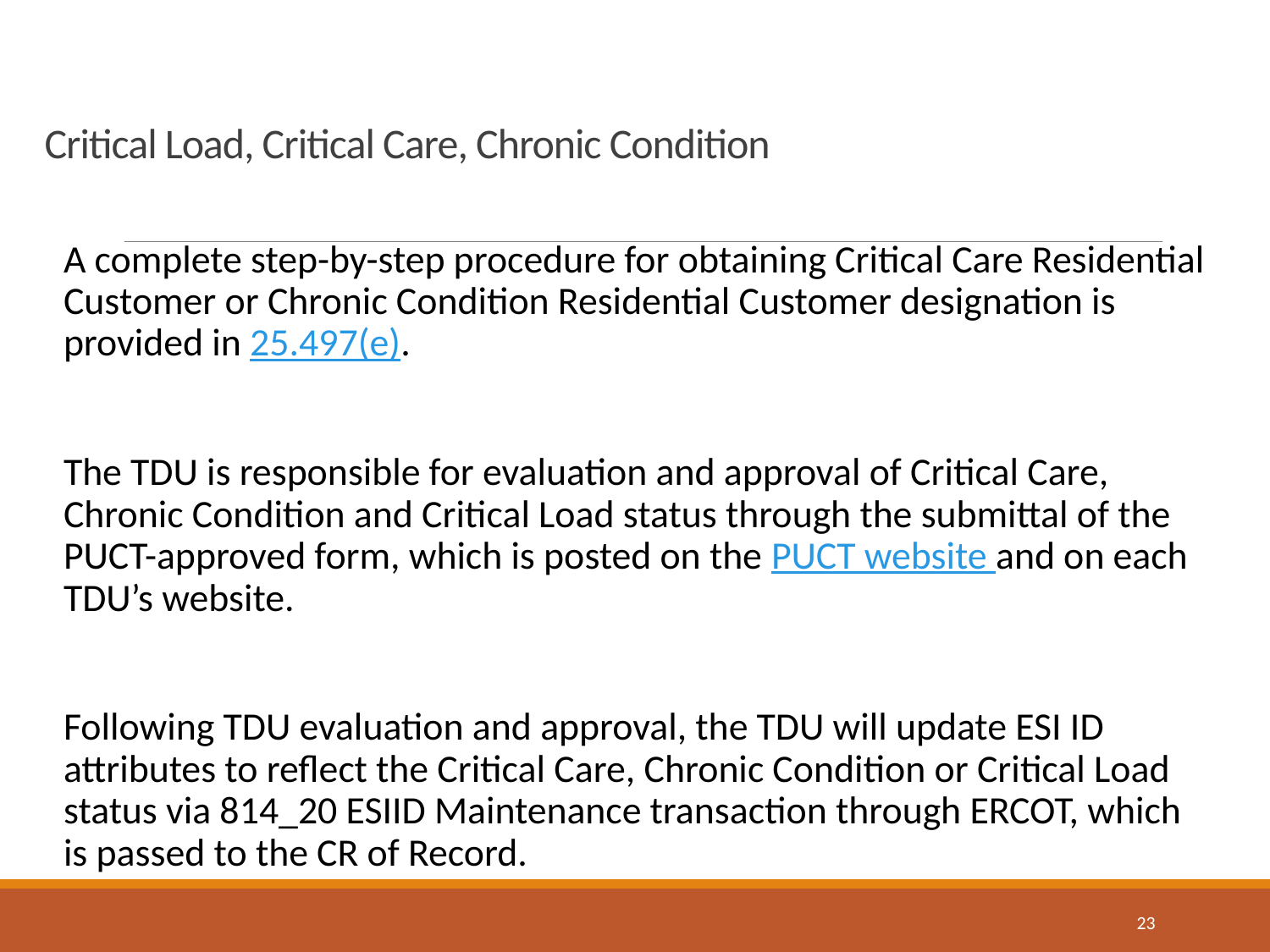

# Critical Load, Critical Care, Chronic Condition
A complete step-by-step procedure for obtaining Critical Care Residential Customer or Chronic Condition Residential Customer designation is provided in 25.497(e).

The TDU is responsible for evaluation and approval of Critical Care, Chronic Condition and Critical Load status through the submittal of the PUCT-approved form, which is posted on the PUCT website and on each TDU’s website.

Following TDU evaluation and approval, the TDU will update ESI ID attributes to reflect the Critical Care, Chronic Condition or Critical Load status via 814_20 ESIID Maintenance transaction through ERCOT, which is passed to the CR of Record.
23